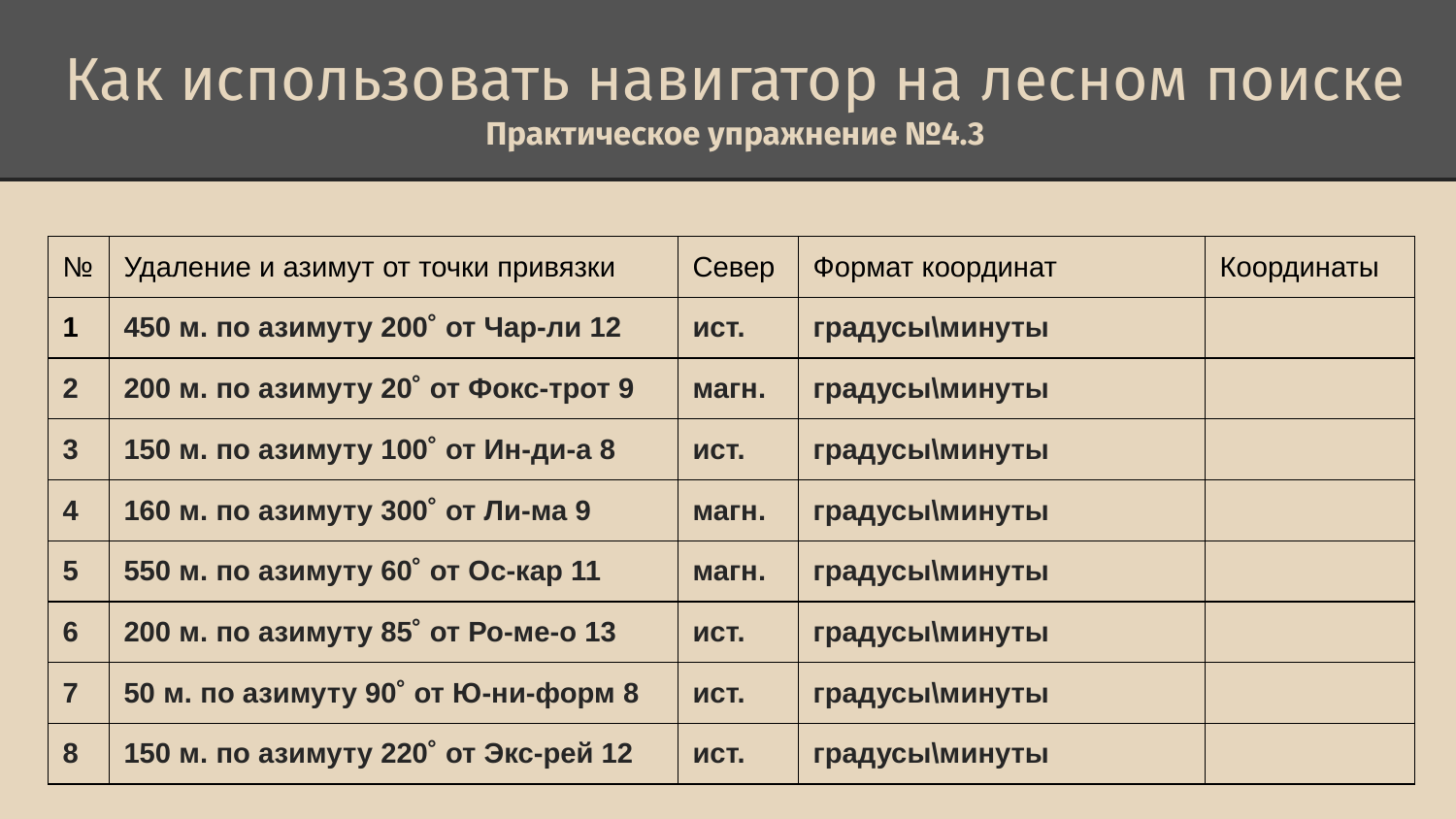

# Как использовать навигатор на лесном поиске
Практическое упражнение №4.3
| № | Удаление и азимут от точки привязки | Север | Формат координат | Координаты |
| --- | --- | --- | --- | --- |
| 1 | 450 м. по азимуту 200˚ от Чар-ли 12 | ист. | градусы\минуты |  |
| 2 | 200 м. по азимуту 20˚ от Фокс-трот 9 | магн. | градусы\минуты |  |
| 3 | 150 м. по азимуту 100˚ от Ин-ди-а 8 | ист. | градусы\минуты |  |
| 4 | 160 м. по азимуту 300˚ от Ли-ма 9 | магн. | градусы\минуты |  |
| 5 | 550 м. по азимуту 60˚ от Ос-кар 11 | магн. | градусы\минуты |  |
| 6 | 200 м. по азимуту 85˚ от Ро-ме-о 13 | ист. | градусы\минуты |  |
| 7 | 50 м. по азимуту 90˚ от Ю-ни-форм 8 | ист. | градусы\минуты |  |
| 8 | 150 м. по азимуту 220˚ от Экс-рей 12 | ист. | градусы\минуты |  |